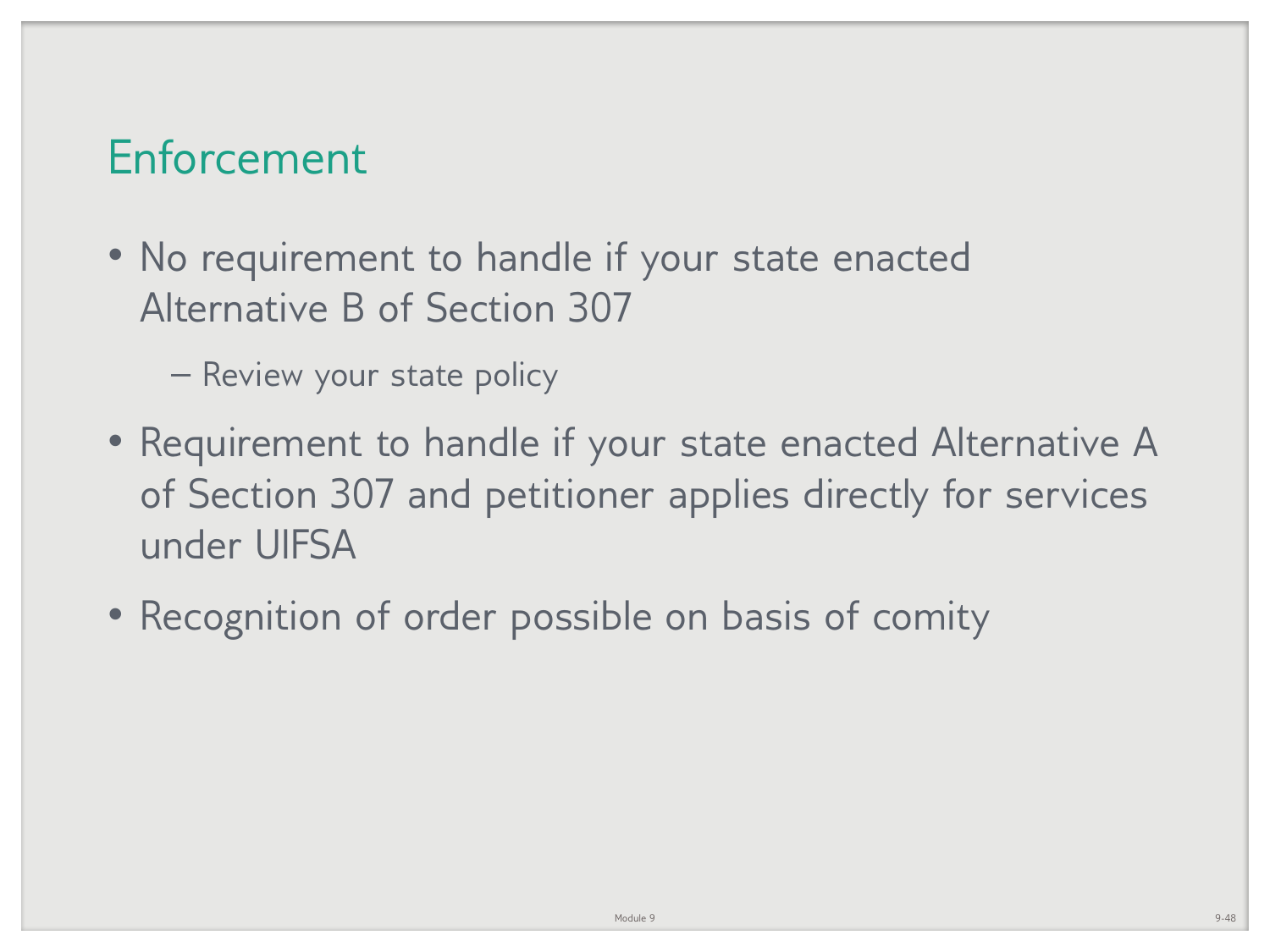

# Enforcement
No requirement to handle if your state enacted Alternative B of Section 307
Review your state policy
Requirement to handle if your state enacted Alternative A of Section 307 and petitioner applies directly for services under UIFSA
Recognition of order possible on basis of comity

Module 9
9-48